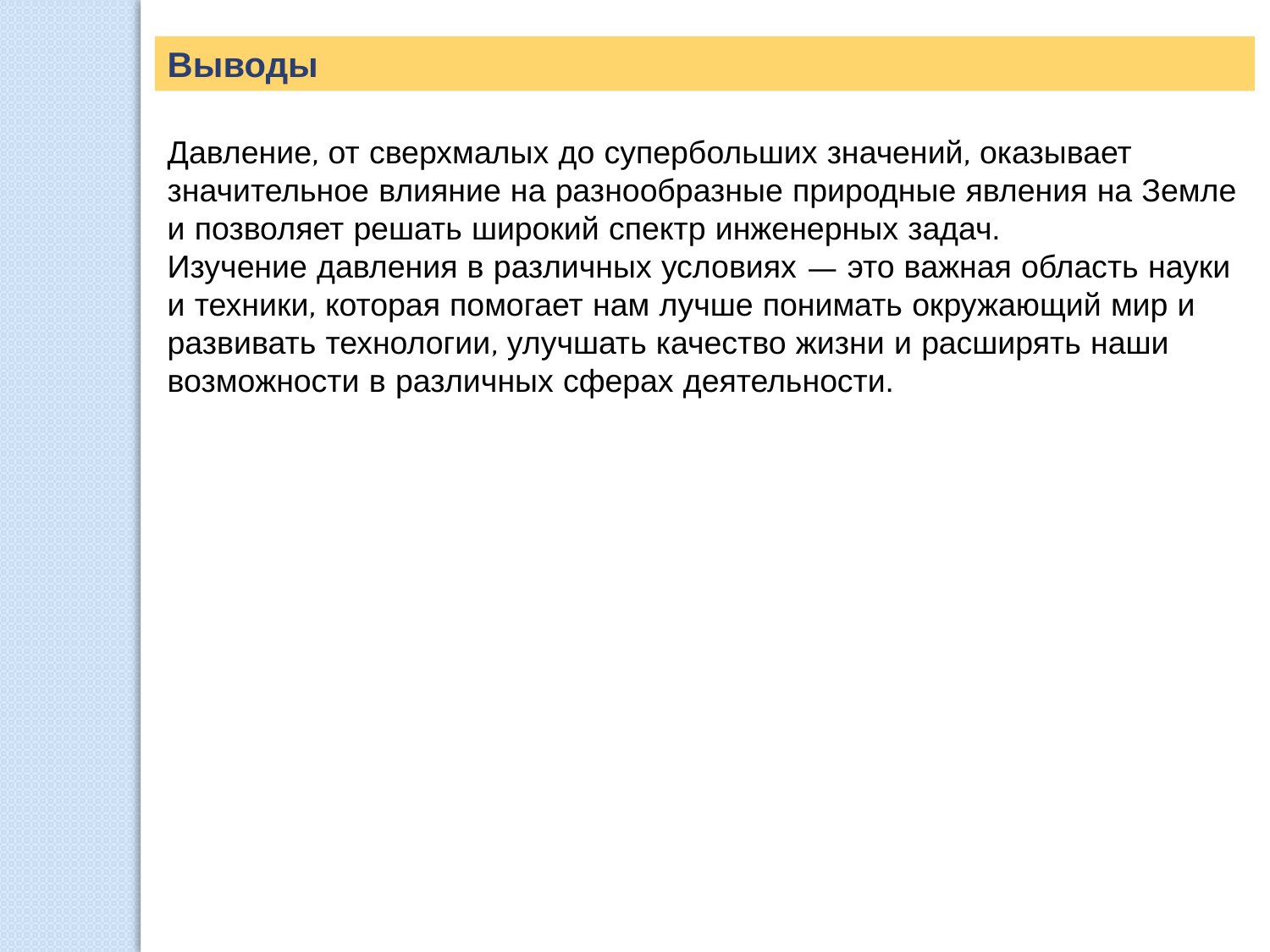

Выводы
Давление, от сверхмалых до супербольших значений, оказывает значительное влияние на разнообразные природные явления на Земле и позволяет решать широкий спектр инженерных задач.
Изучение давления в различных условиях — это важная область науки и техники, которая помогает нам лучше понимать окружающий мир и развивать технологии, улучшать качество жизни и расширять наши возможности в различных сферах деятельности.